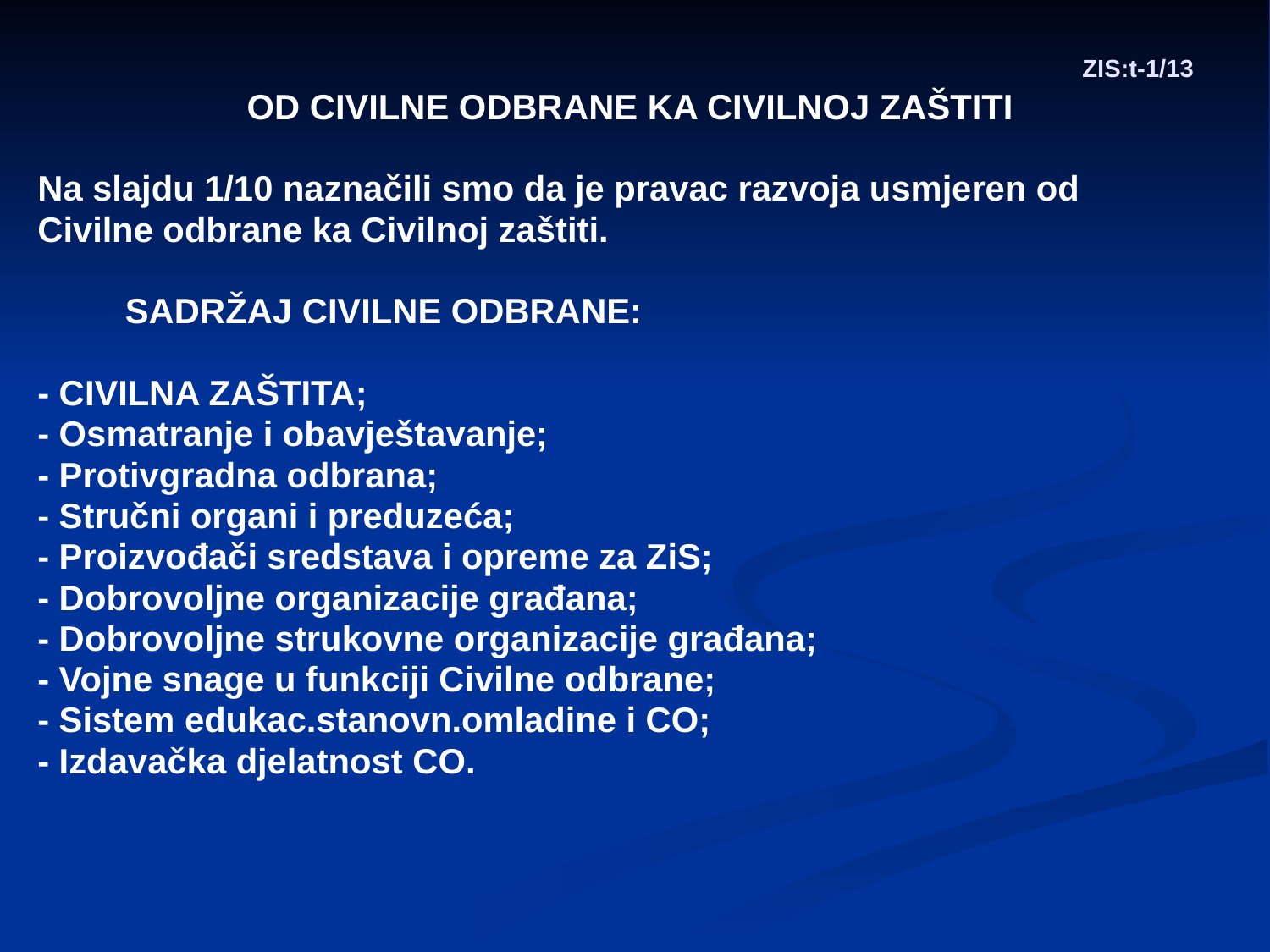

# ZIS:t-1/13
OD CIVILNE ODBRANE KA CIVILNOJ ZAŠTITI

Na slajdu 1/10 naznačili smo da je pravac razvoja usmjeren od
Civilne odbrane ka Civilnoj zaštiti.

         SADRŽAJ CIVILNE ODBRANE:

- CIVILNA ZAŠTITA;
- Osmatranje i obavještavanje;
- Protivgradna odbrana;
- Stručni organi i preduzeća;
- Proizvođači sredstava i opreme za ZiS;
- Dobrovoljne organizacije građana;
- Dobrovoljne strukovne organizacije građana;
- Vojne snage u funkciji Civilne odbrane;
- Sistem edukac.stanovn.omladine i CO;
- Izdavačka djelatnost CO.